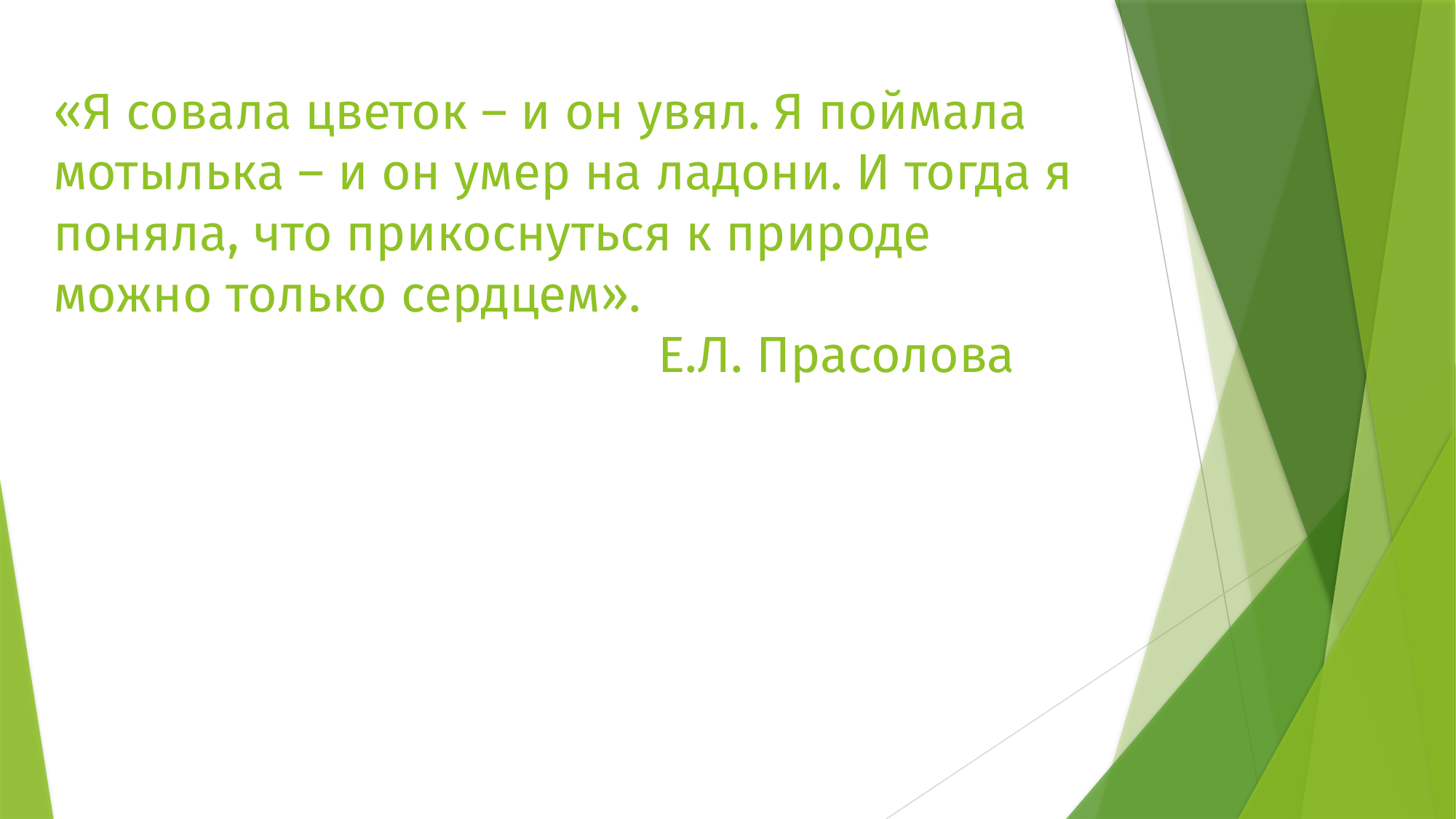

# «Я совала цветок – и он увял. Я поймала мотылька – и он умер на ладони. И тогда я поняла, что прикоснуться к природе можно только сердцем». Е.Л. Прасолова